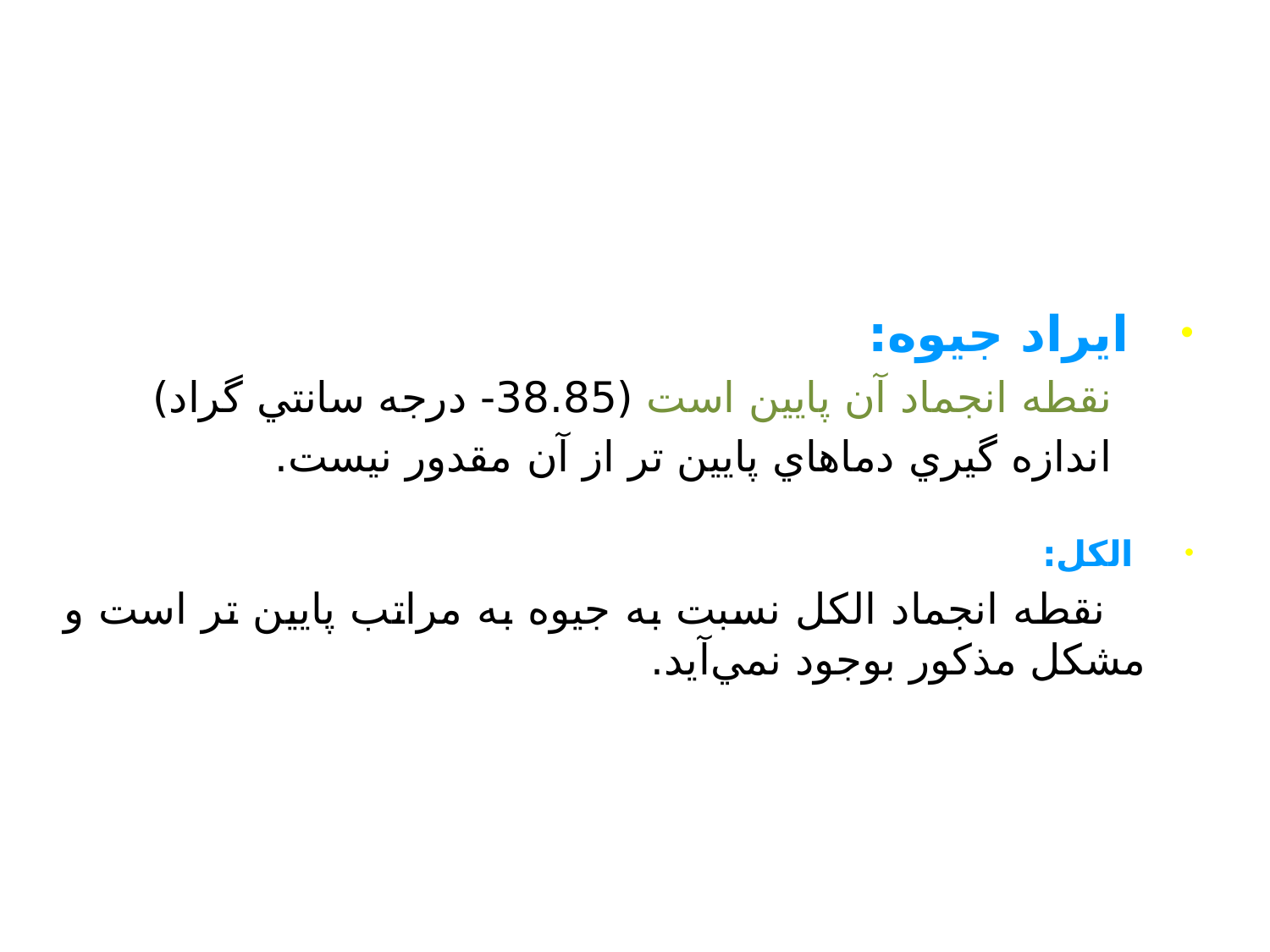

#

 ایراد جيوه:
      نقطه انجماد آن پايين است (38.85- درجه سانتي گراد)
      اندازه گيري دماهاي پايين تر از آن مقدور نيست.

 الکل:
      نقطه انجماد الکل نسبت به جيوه به مراتب پايين تر است و مشکل مذکور بوجود نمي‌آيد.